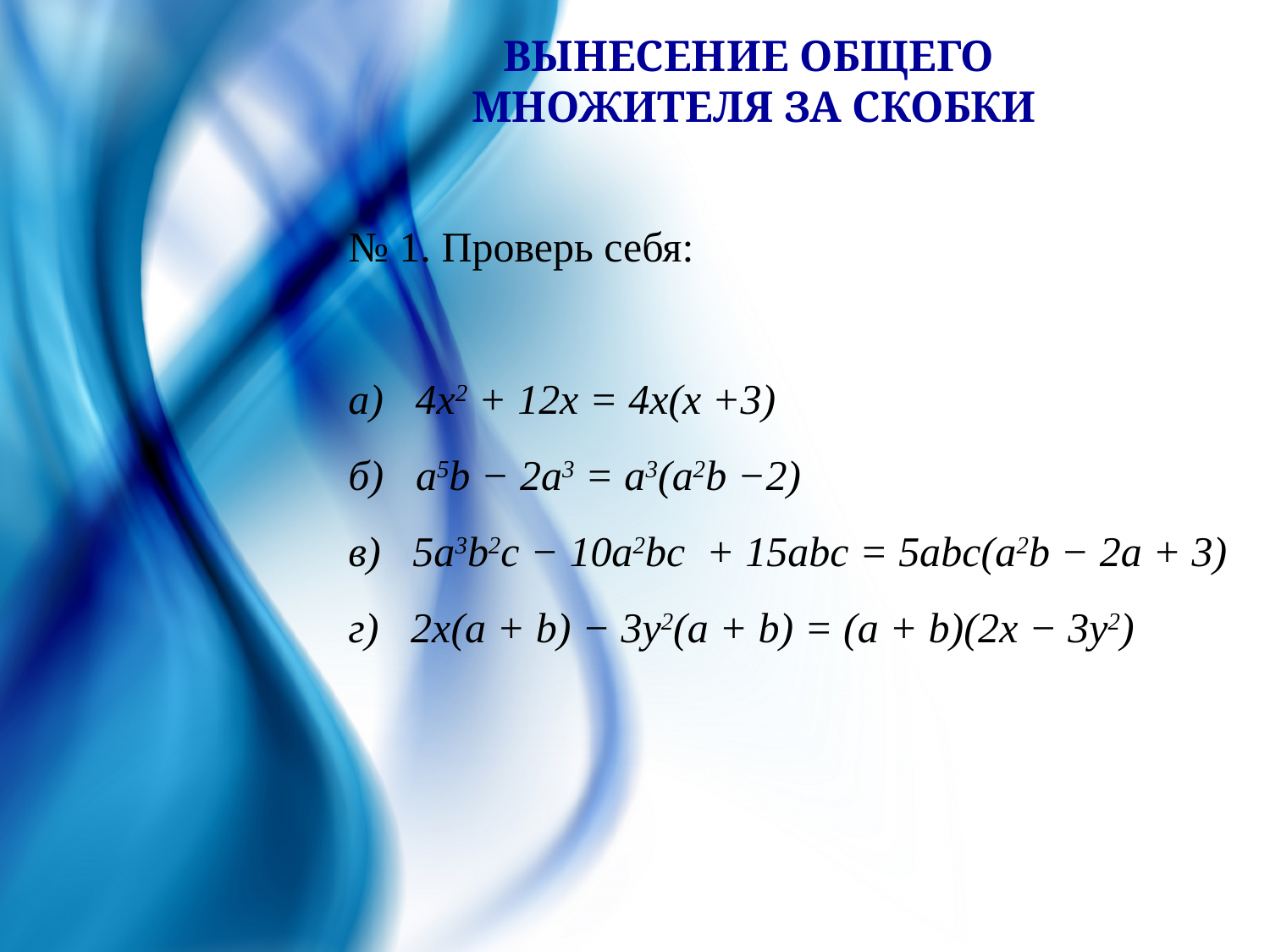

ВЫНЕСЕНИЕ ОБЩЕГО
МНОЖИТЕЛЯ ЗА СКОБКИ
№ 1. Проверь себя:

а)   4х2 + 12х = 4x(x +3)
б)   a5b − 2a3 = a3(a2b −2)
в)   5a3b2c − 10a2bc  + 15abc = 5abc(a2b − 2a + 3)
г)   2x(a + b) − 3y2(a + b) = (a + b)(2x − 3y2)